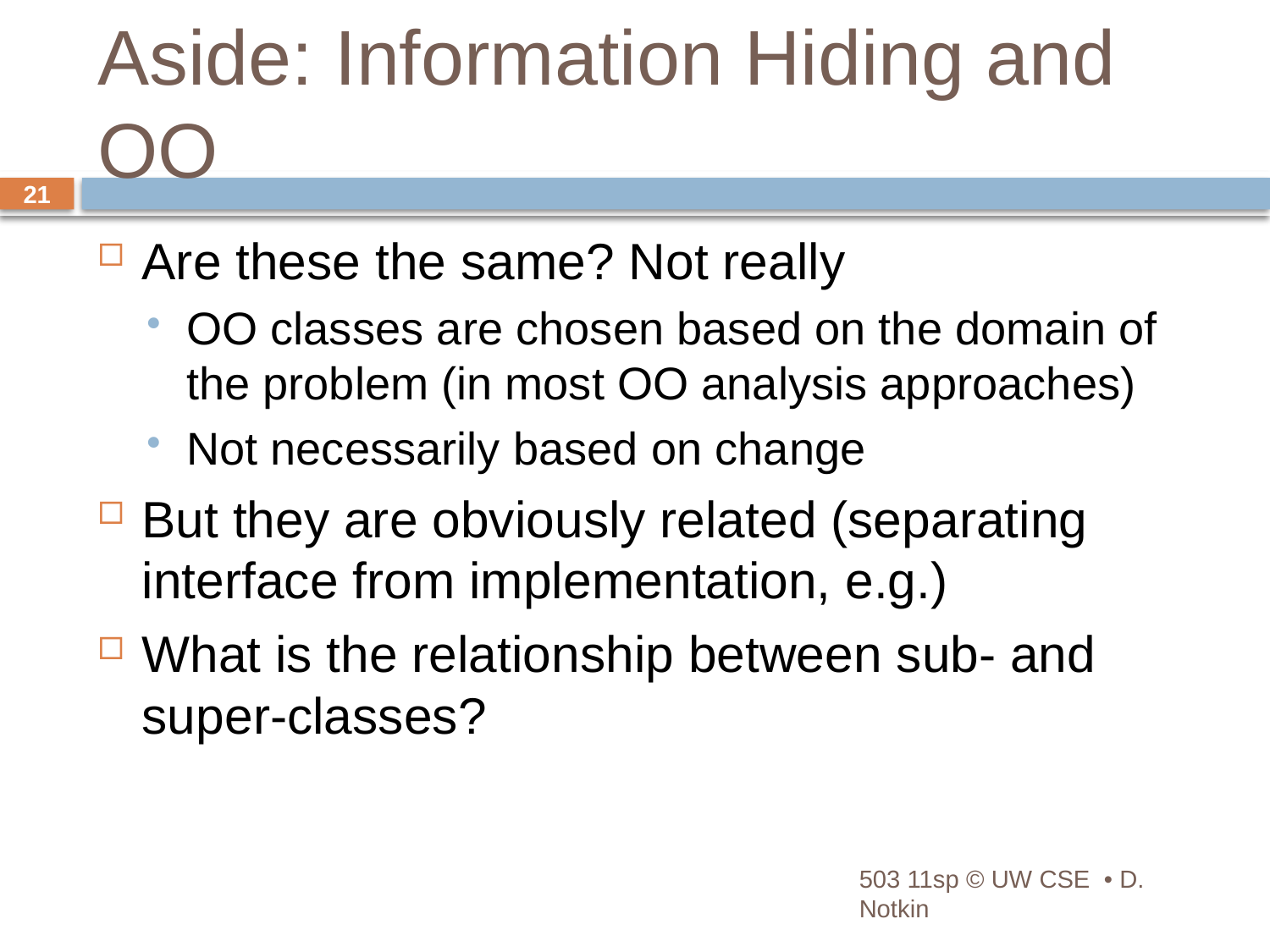

# Aside: Information Hiding and OO
21
Are these the same? Not really
OO classes are chosen based on the domain of the problem (in most OO analysis approaches)
Not necessarily based on change
But they are obviously related (separating interface from implementation, e.g.)
What is the relationship between sub- and super-classes?
503 11sp © UW CSE  • D. Notkin